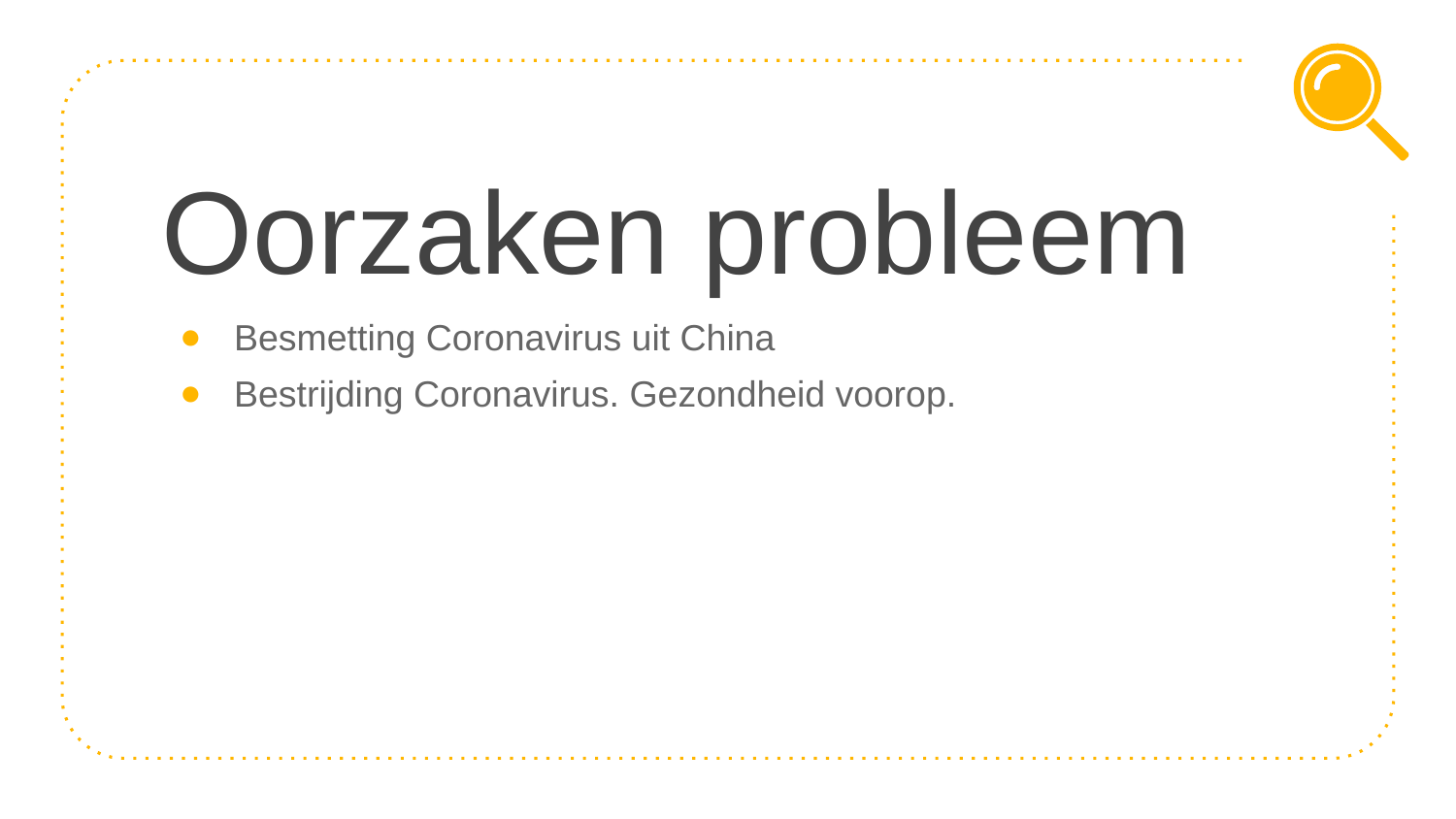

# Oorzaken probleem
Besmetting Coronavirus uit China
Bestrijding Coronavirus. Gezondheid voorop.